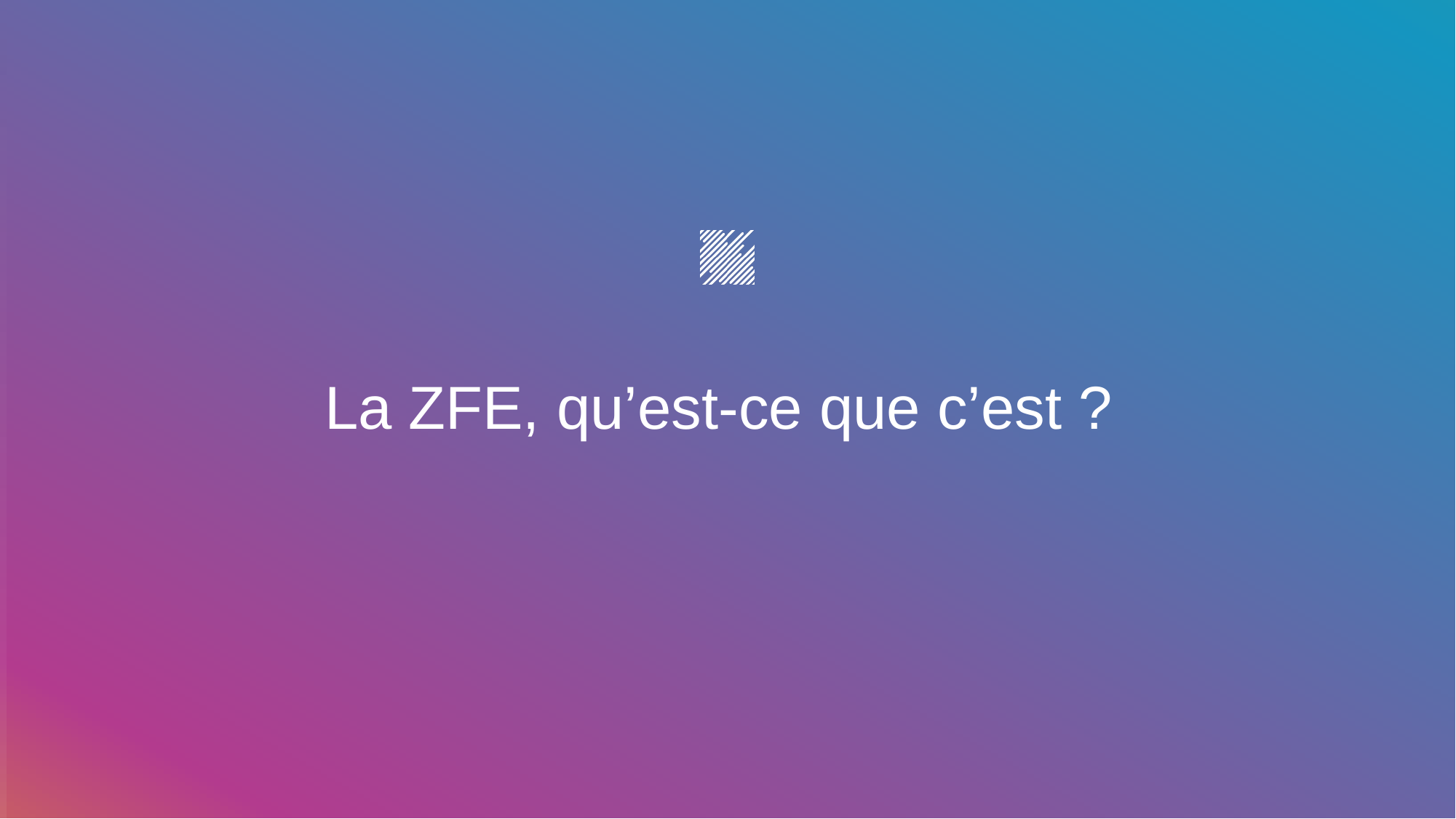

# La ZFE, qu’est-ce que c’est ?